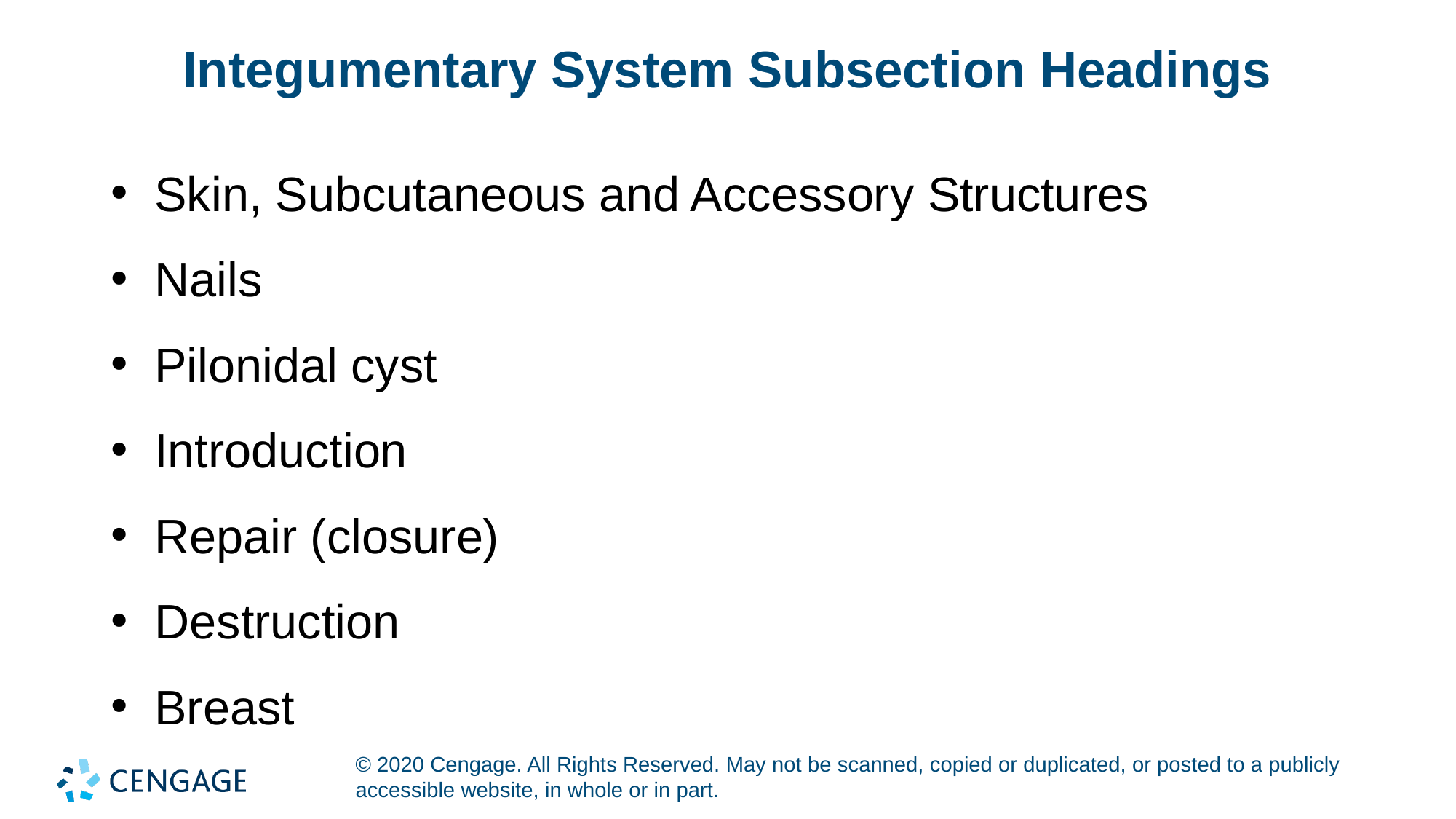

# Integumentary System Subsection Headings
Skin, Subcutaneous and Accessory Structures
Nails
Pilonidal cyst
Introduction
Repair (closure)
Destruction
Breast